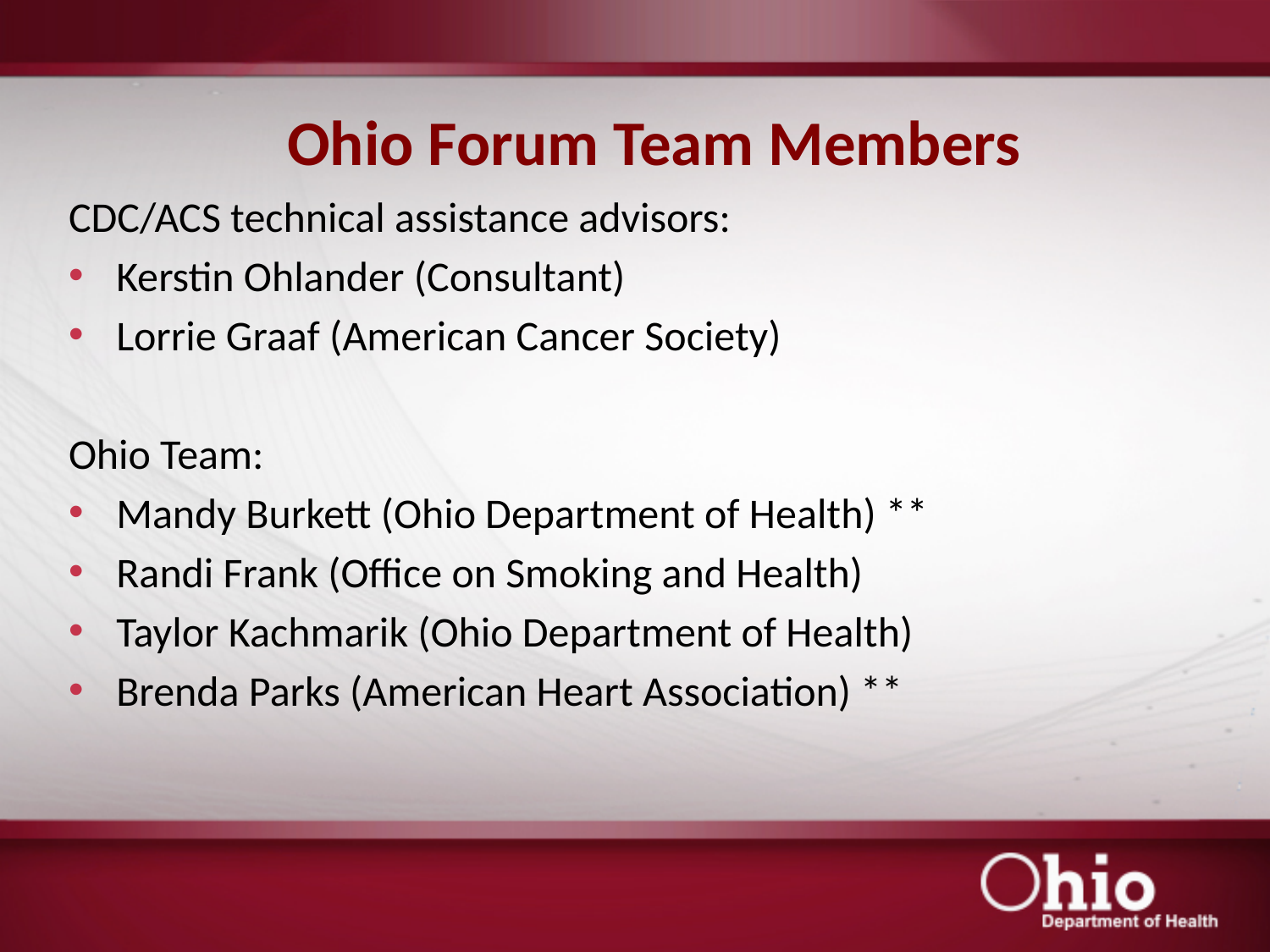

# Ohio Forum Team Members
CDC/ACS technical assistance advisors:
Kerstin Ohlander (Consultant)
Lorrie Graaf (American Cancer Society)

Ohio Team:
Mandy Burkett (Ohio Department of Health) **
Randi Frank (Office on Smoking and Health)
Taylor Kachmarik (Ohio Department of Health)
Brenda Parks (American Heart Association) **